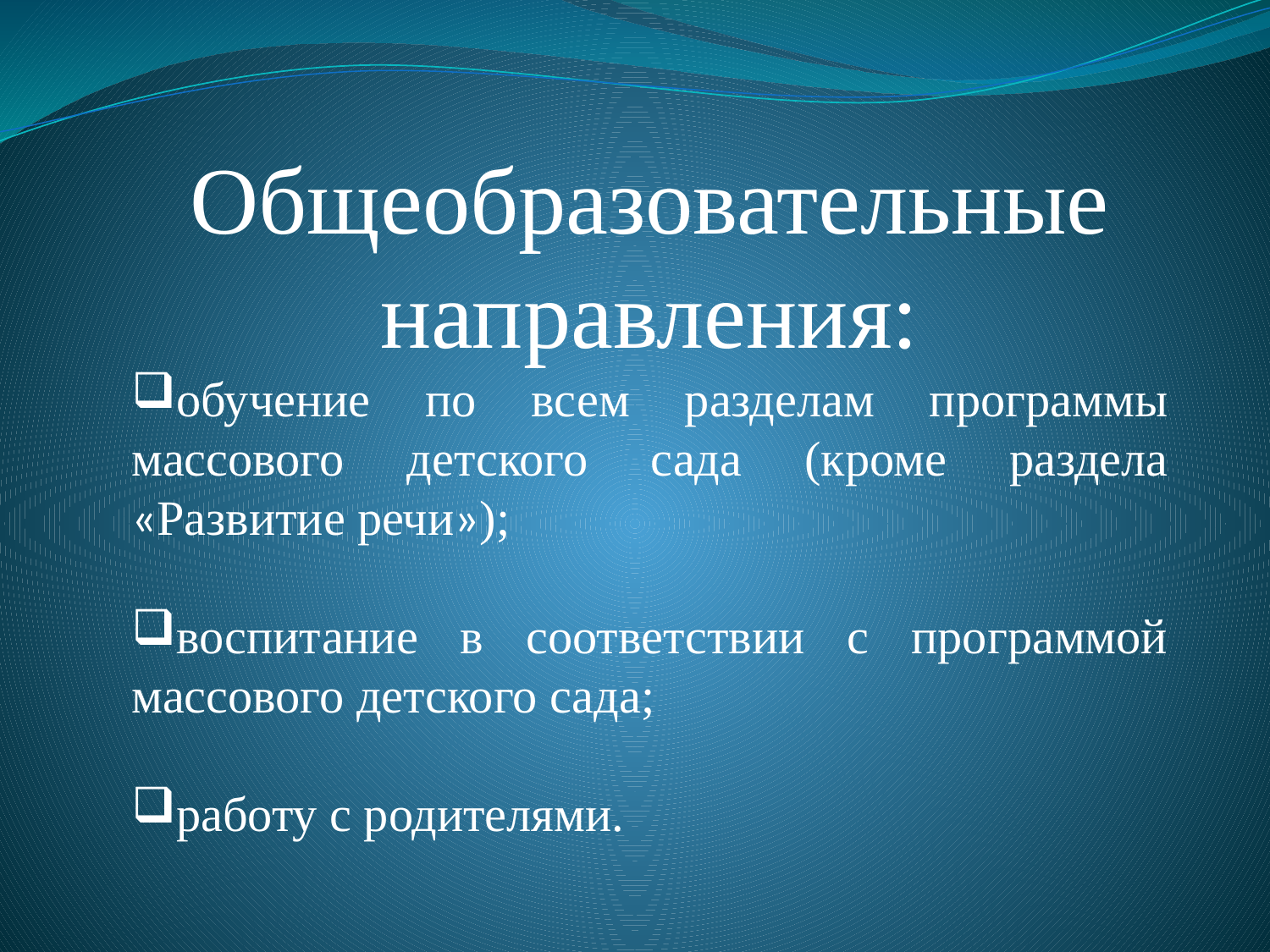

Общеобразовательные направления:
обучение по всем разделам программы массового детского сада (кроме раздела «Развитие речи»);

воспитание в соответствии с программой массового детского сада;

работу с родителями.